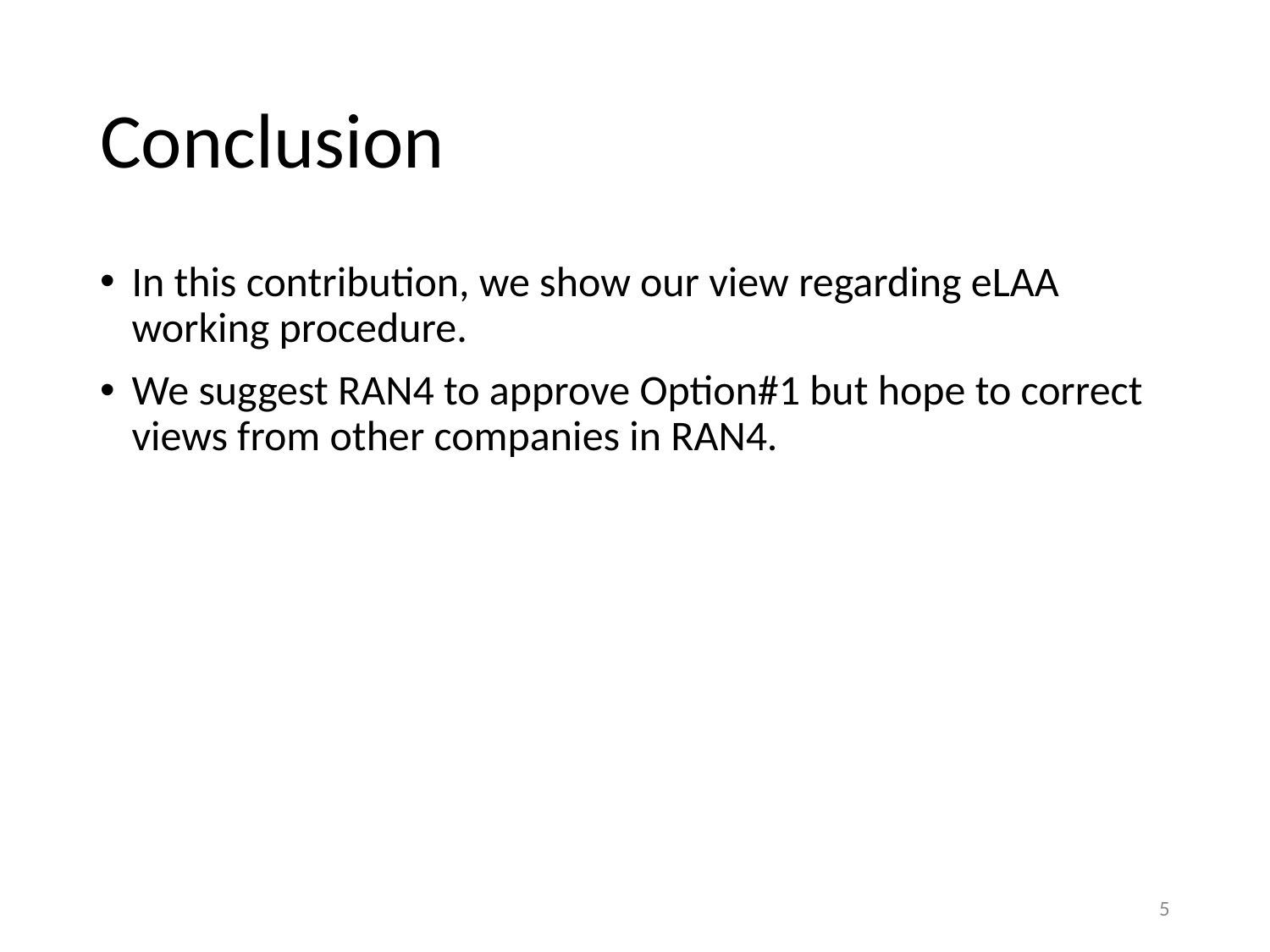

# Conclusion
In this contribution, we show our view regarding eLAA working procedure.
We suggest RAN4 to approve Option#1 but hope to correct views from other companies in RAN4.
5